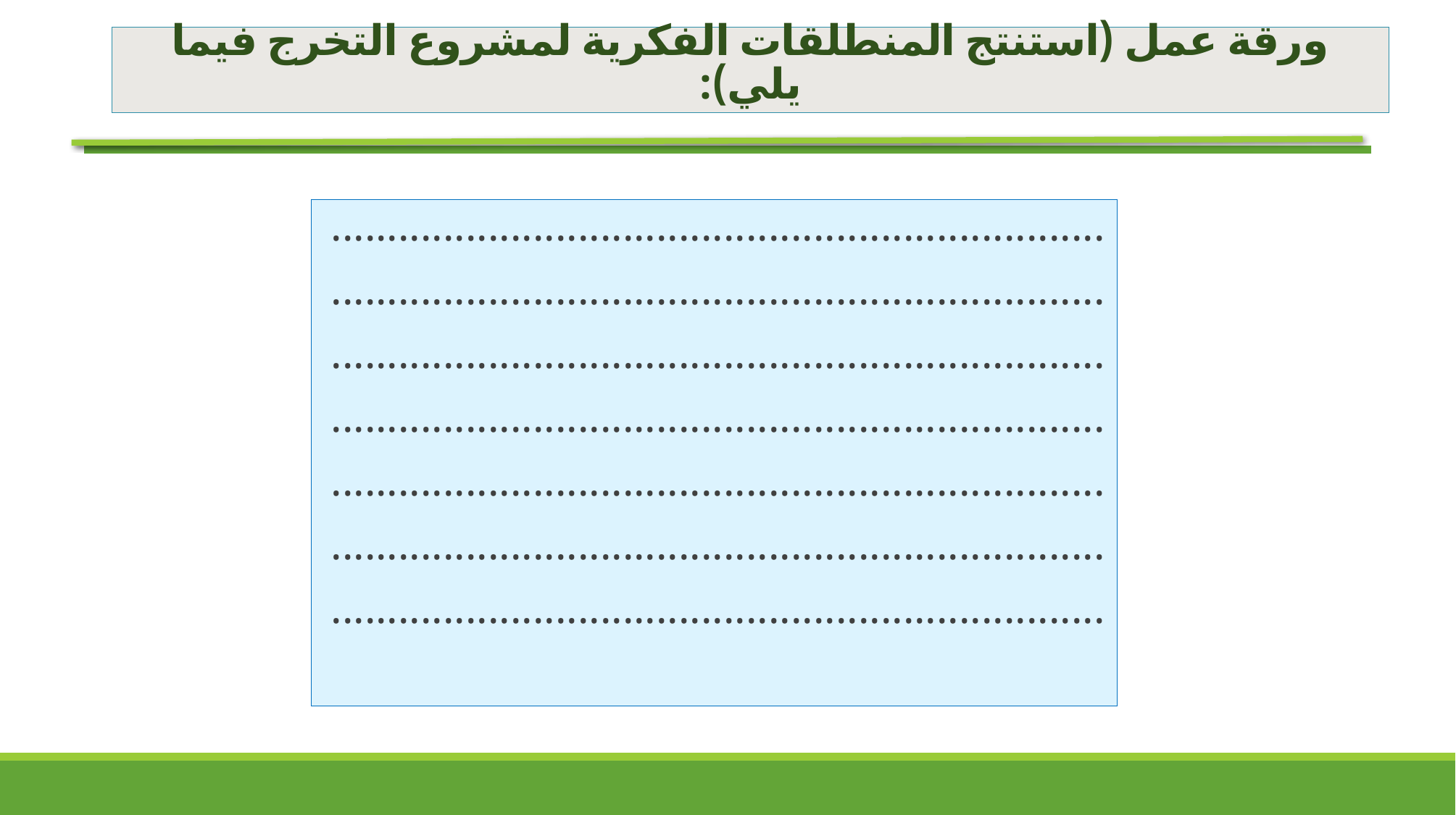

# ورقة عمل (استنتج المنطلقات الفكرية لمشروع التخرج فيما يلي):
.....................................................................
.....................................................................
.....................................................................
.....................................................................
.....................................................................
.....................................................................
.....................................................................